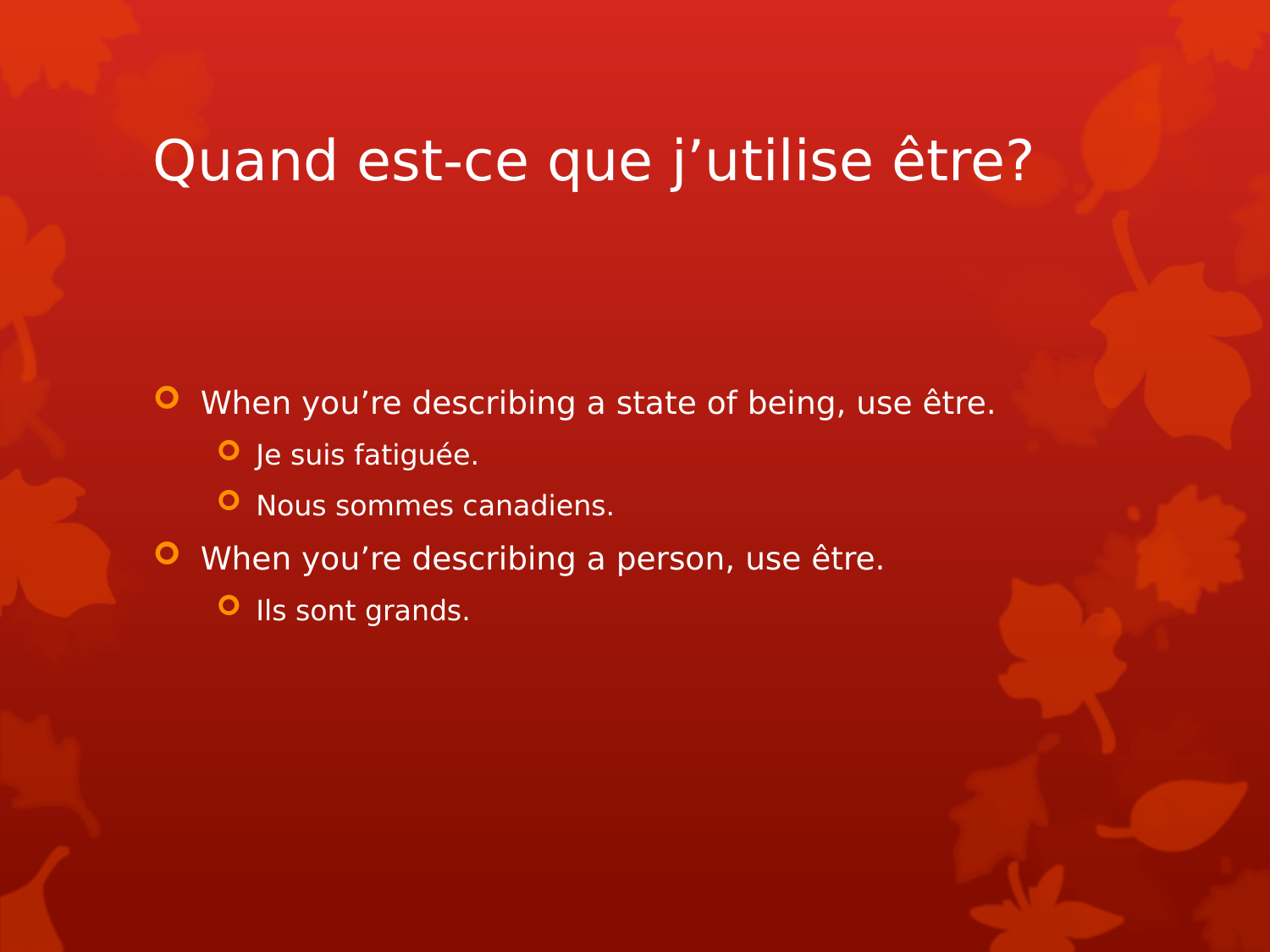

# Quand est-ce que j’utilise être?
When you’re describing a state of being, use être.
Je suis fatiguée.
Nous sommes canadiens.
When you’re describing a person, use être.
Ils sont grands.